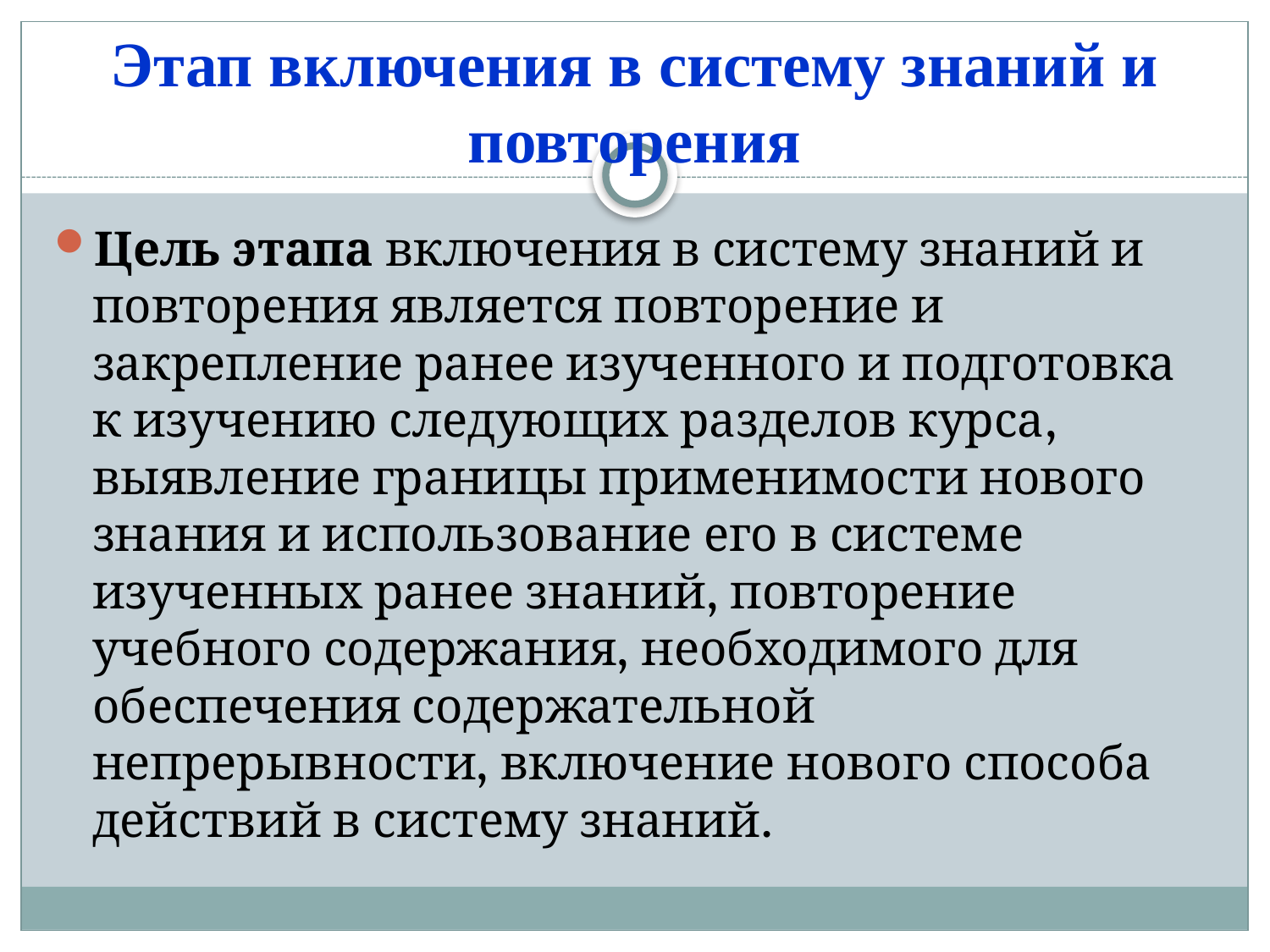

# Этап включения в систему знаний и повторения
Цель этапа включения в систему знаний и повторения является повторение и закрепление ранее изученного и подготовка к изучению следующих разделов курса, выявление границы применимости нового знания и использование его в системе изученных ранее знаний, повторение учебного содержания, необходимого для обеспечения содержательной непрерывности, включение нового способа действий в систему знаний.